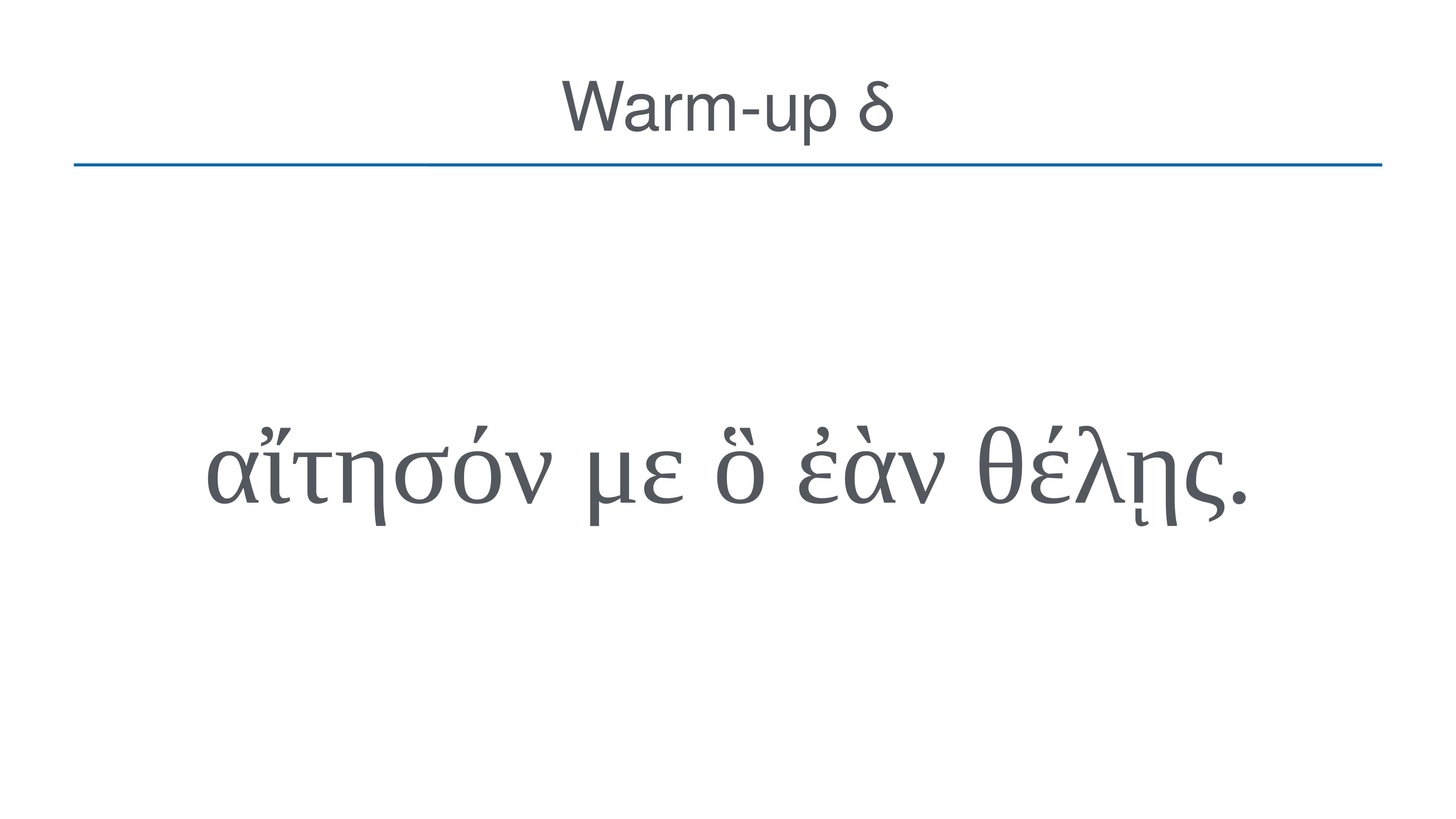

# Warm-up δ
αἴτησόν με ὃ ἐὰν θέλῃς.